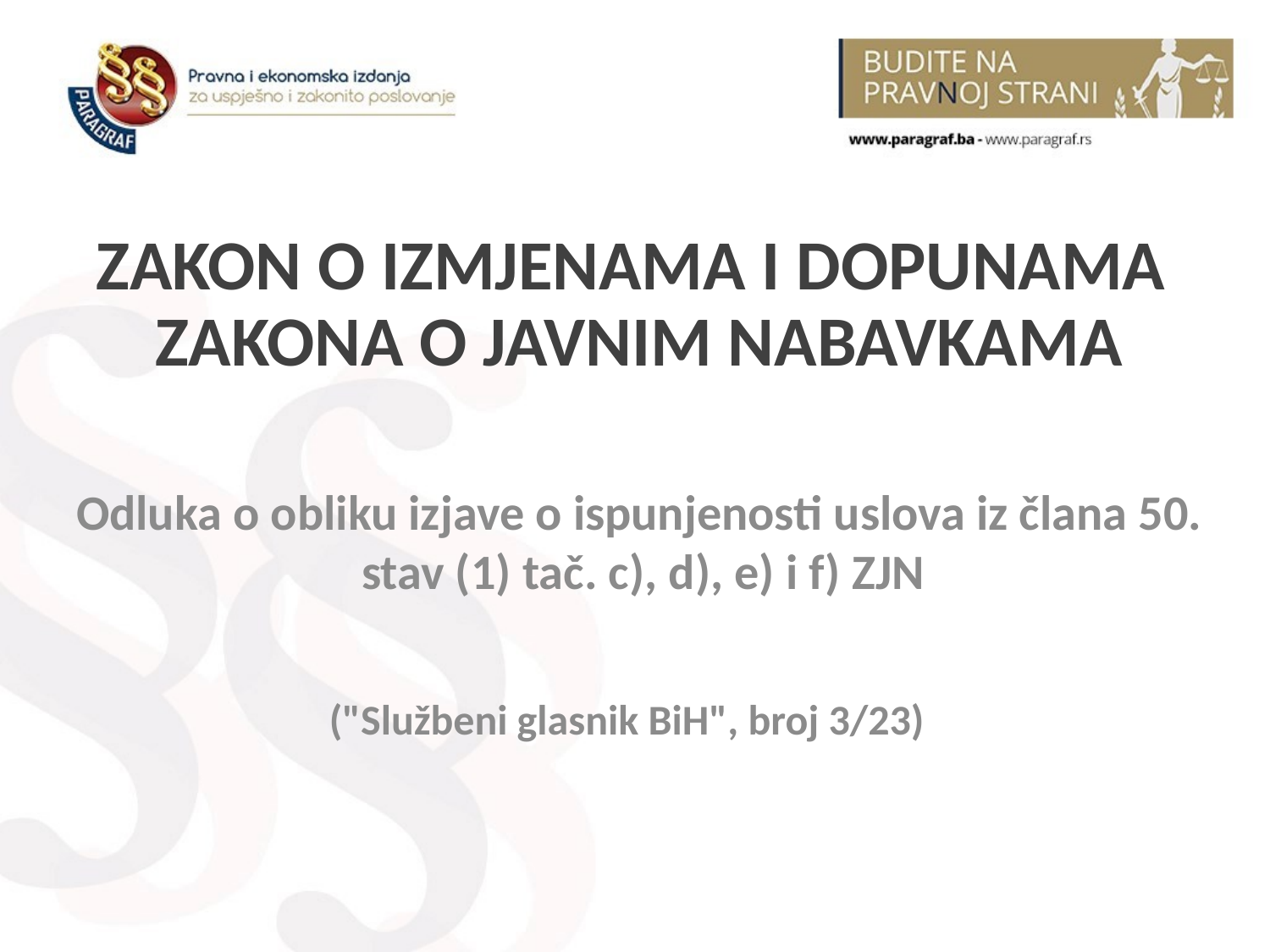

# ZAKON O IZMJENAMA I DOPUNAMA ZAKONA O JAVNIM NABAVKAMA
Odluka o obliku izjave o ispunjenosti uslova iz člana 50. stav (1) tač. c), d), e) i f) ZJN

("Službeni glasnik BiH", broj 3/23)